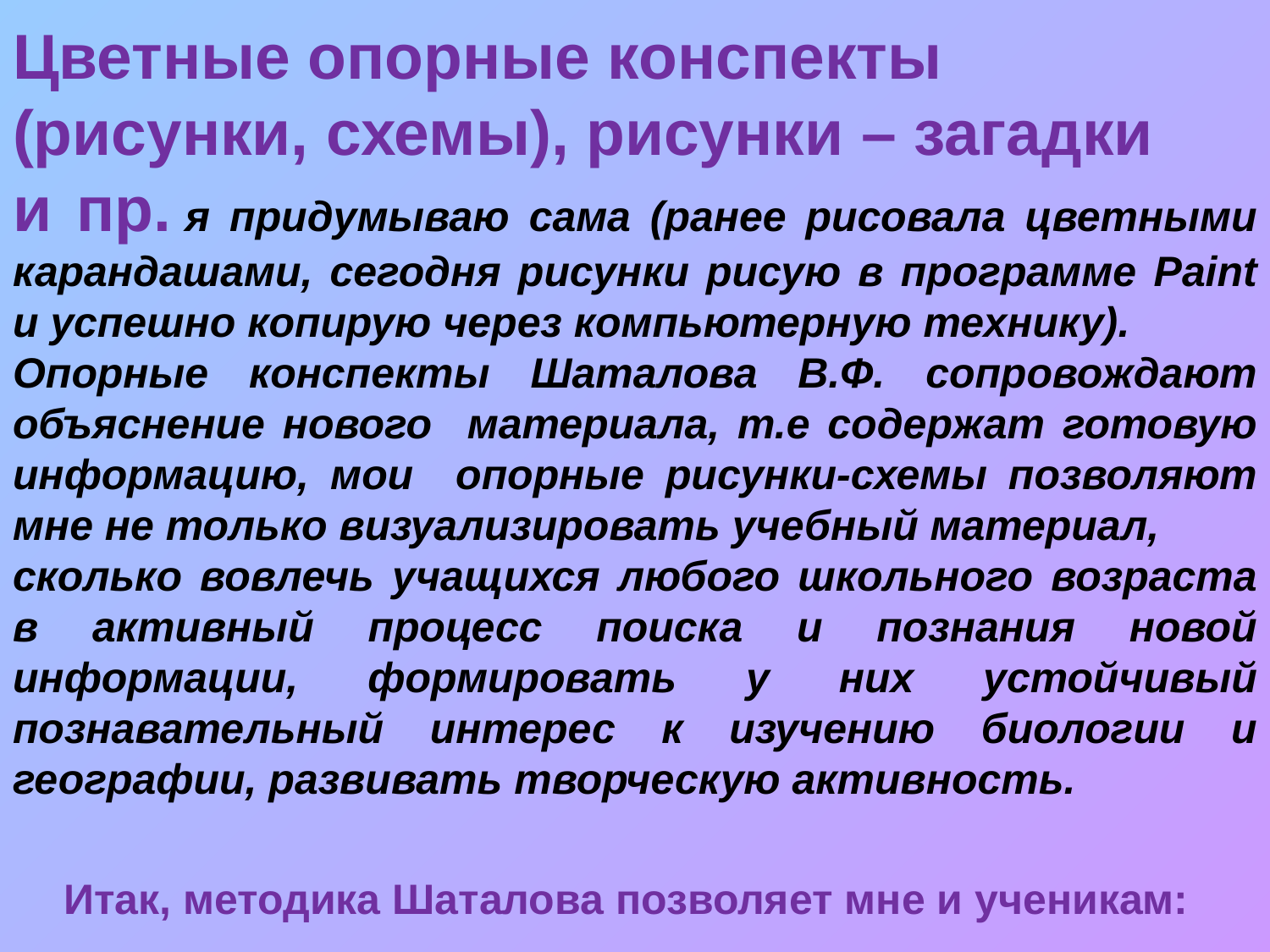

Цветные опорные конспекты
(рисунки, схемы), рисунки – загадки
и пр. я придумываю сама (ранее рисовала цветными карандашами, сегодня рисунки рисую в программе Paint и успешно копирую через компьютерную технику).
Опорные конспекты Шаталова В.Ф. сопровождают объяснение нового  материала, т.е содержат готовую информацию, мои  опорные рисунки-схемы позволяют мне не только визуализировать учебный материал,
сколько вовлечь учащихся любого школьного возраста в активный процесс поиска и познания новой информации, формировать у них устойчивый познавательный интерес к изучению биологии и географии, развивать творческую активность.
Итак, методика Шаталова позволяет мне и ученикам: